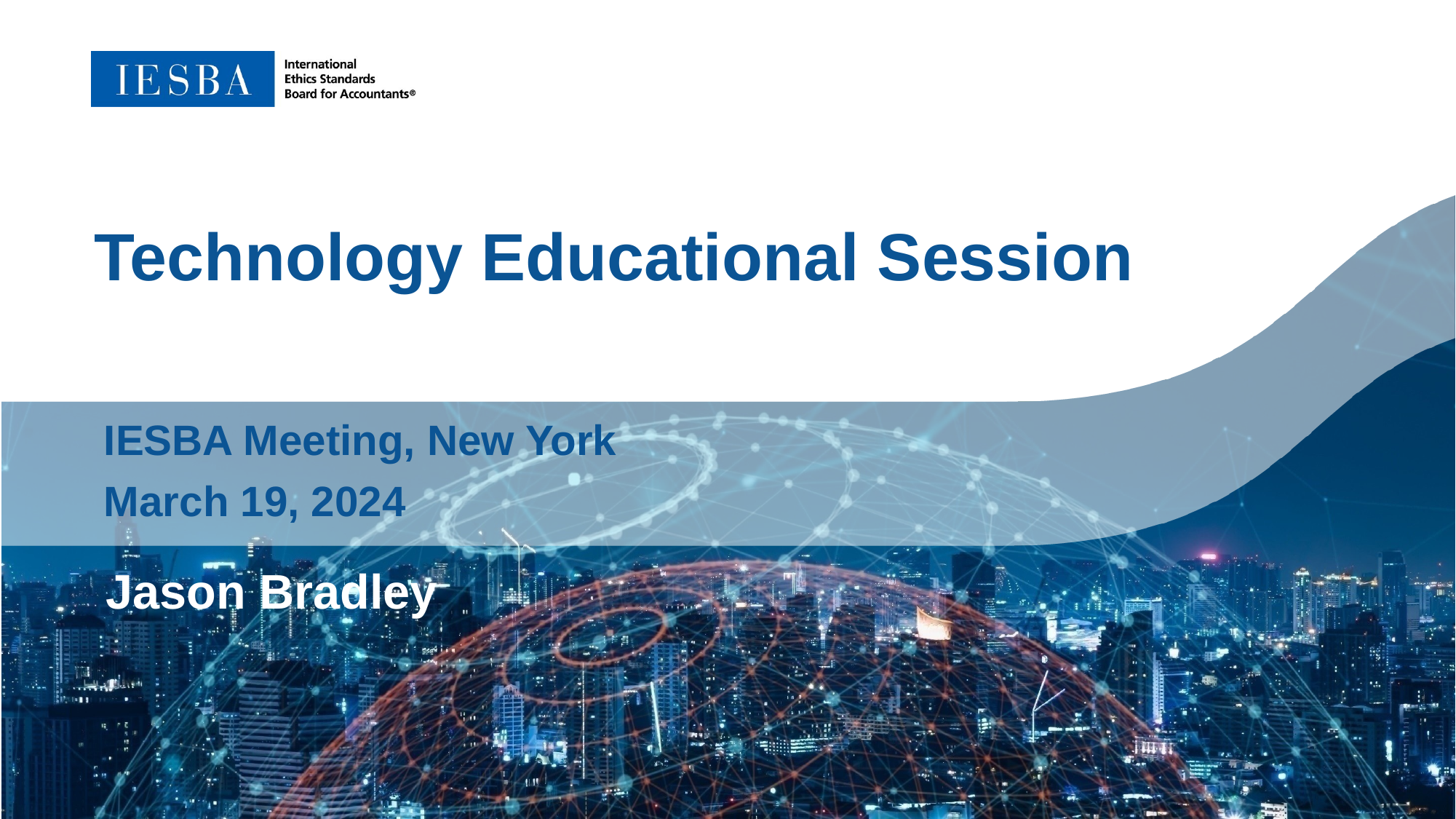

Technology Educational Session
IESBA Meeting, New York
March 19, 2024
Jason Bradley